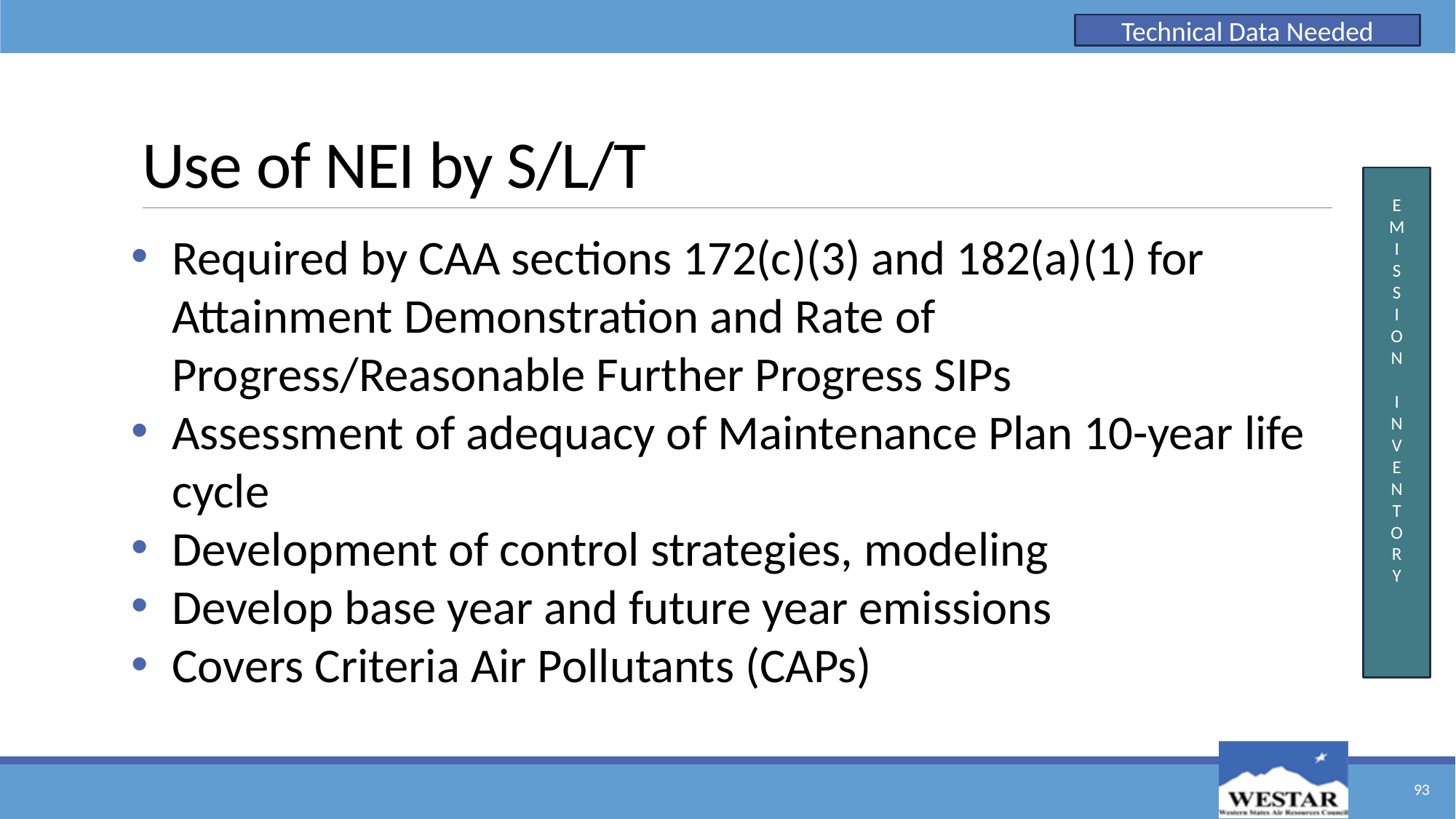

Technical Data Needed
# Use of NEI by S/L/T
E
M
I
S
S
I
O
N

I
N
V
E
N
T
O
R
Y

Required by CAA sections 172(c)(3) and 182(a)(1) for Attainment Demonstration and Rate of Progress/Reasonable Further Progress SIPs
Assessment of adequacy of Maintenance Plan 10-year life cycle
Development of control strategies, modeling
Develop base year and future year emissions
Covers Criteria Air Pollutants (CAPs)

93